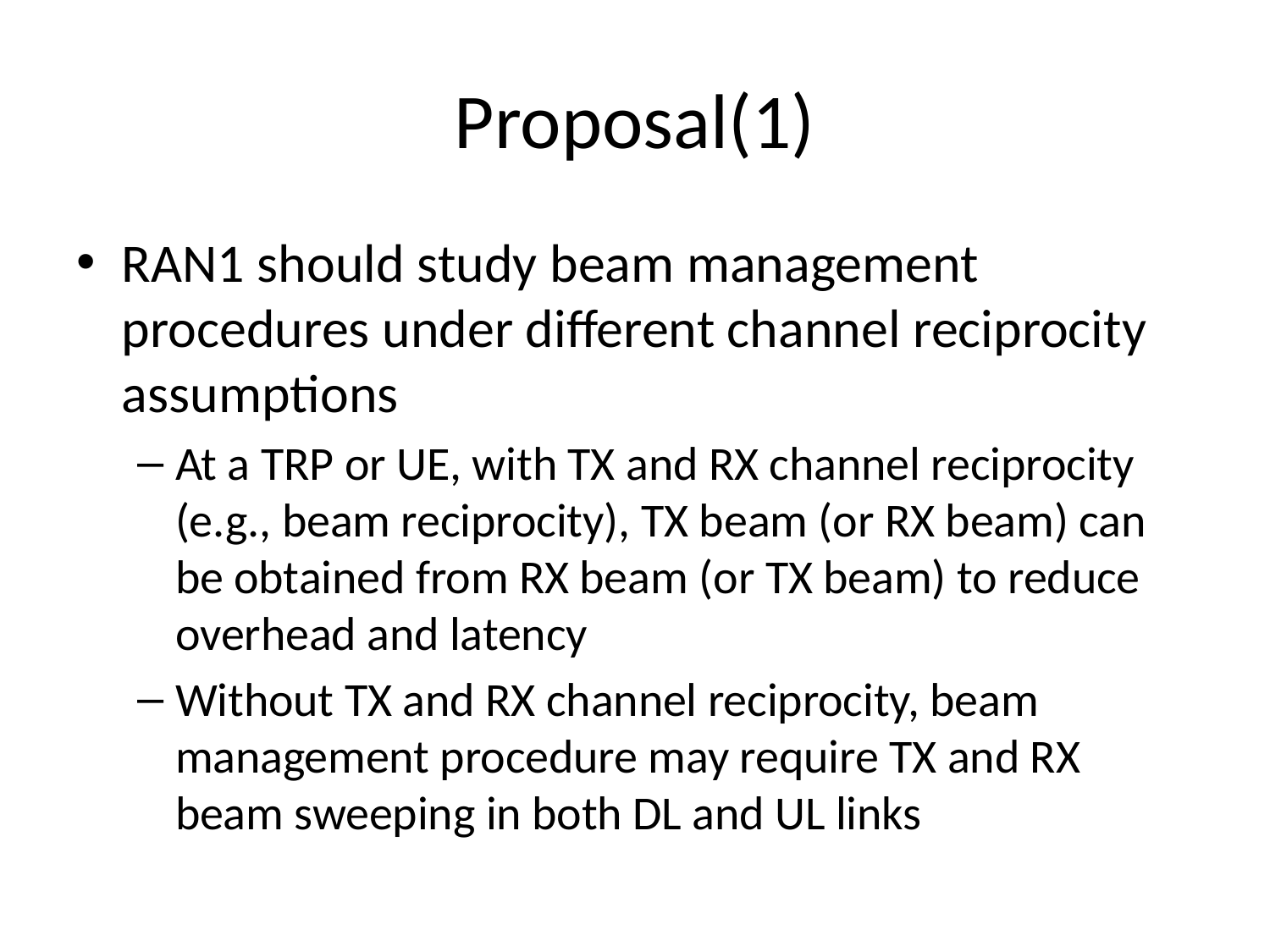

# Proposal(1)
RAN1 should study beam management procedures under different channel reciprocity assumptions
At a TRP or UE, with TX and RX channel reciprocity (e.g., beam reciprocity), TX beam (or RX beam) can be obtained from RX beam (or TX beam) to reduce overhead and latency
Without TX and RX channel reciprocity, beam management procedure may require TX and RX beam sweeping in both DL and UL links